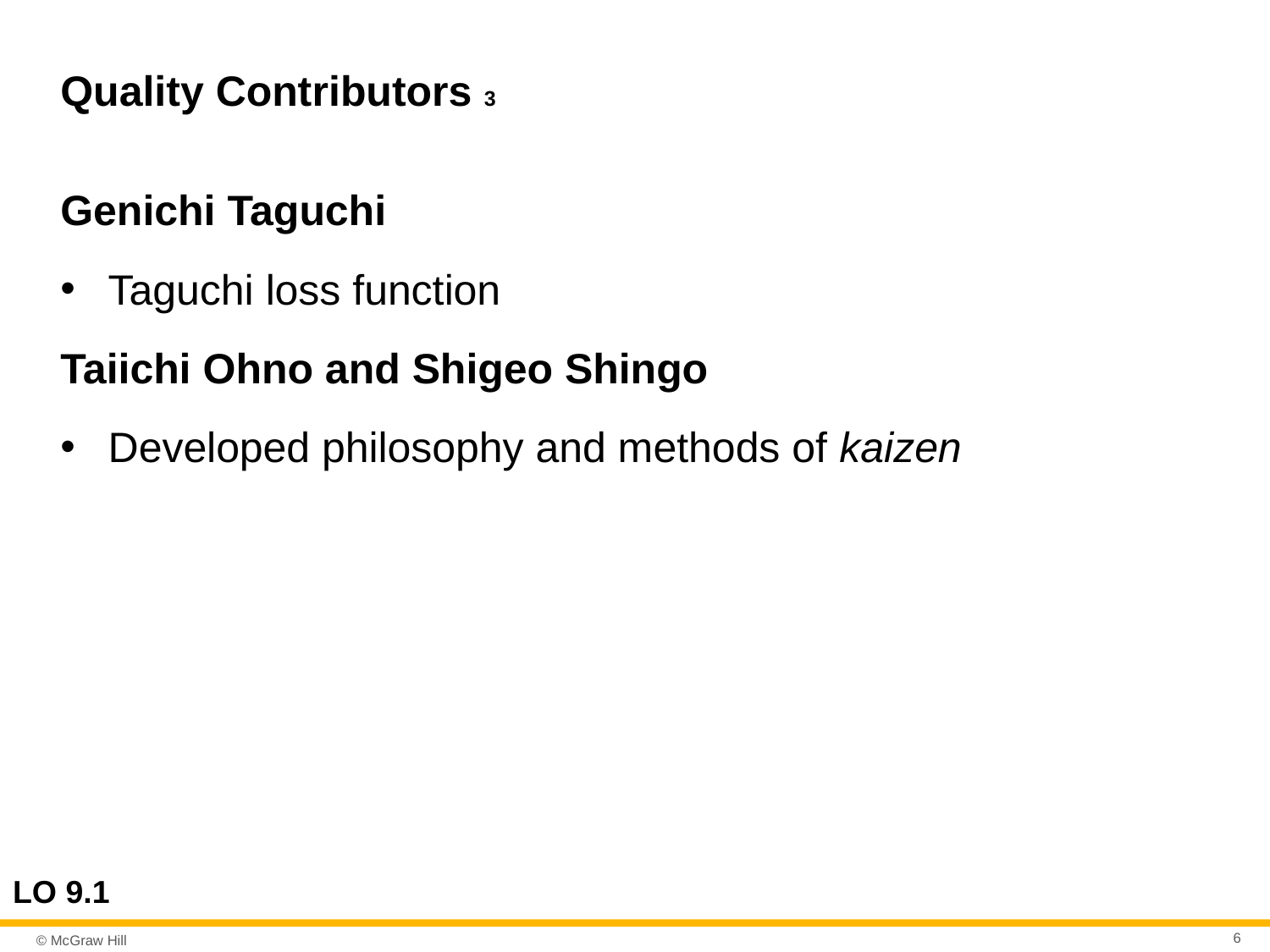

# Quality Contributors 3
Genichi Taguchi
Taguchi loss function
Taiichi Ohno and Shigeo Shingo
Developed philosophy and methods of kaizen
LO 9.1